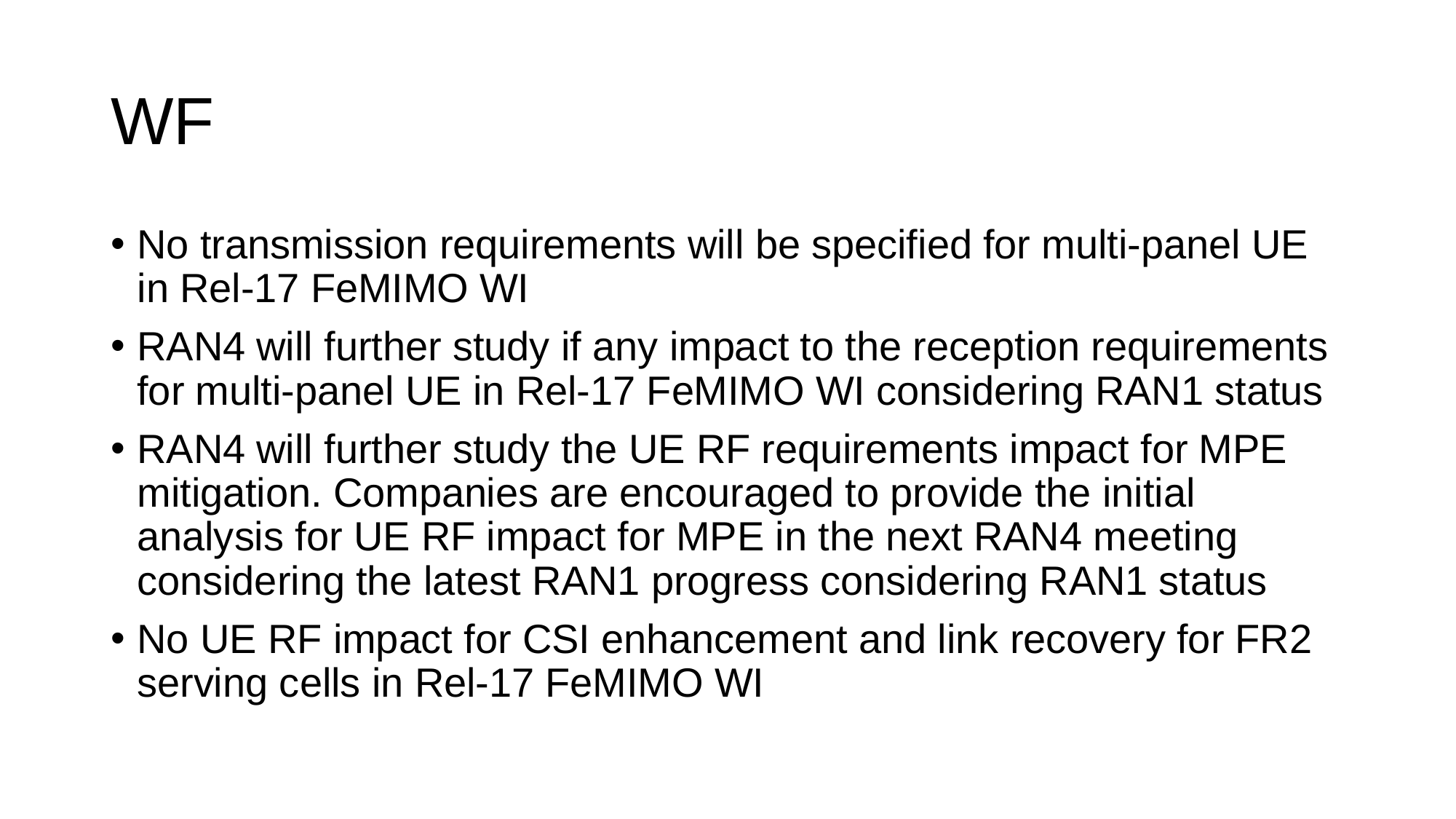

# WF
No transmission requirements will be specified for multi-panel UE in Rel-17 FeMIMO WI
RAN4 will further study if any impact to the reception requirements for multi-panel UE in Rel-17 FeMIMO WI considering RAN1 status
RAN4 will further study the UE RF requirements impact for MPE mitigation. Companies are encouraged to provide the initial analysis for UE RF impact for MPE in the next RAN4 meeting considering the latest RAN1 progress considering RAN1 status
No UE RF impact for CSI enhancement and link recovery for FR2 serving cells in Rel-17 FeMIMO WI